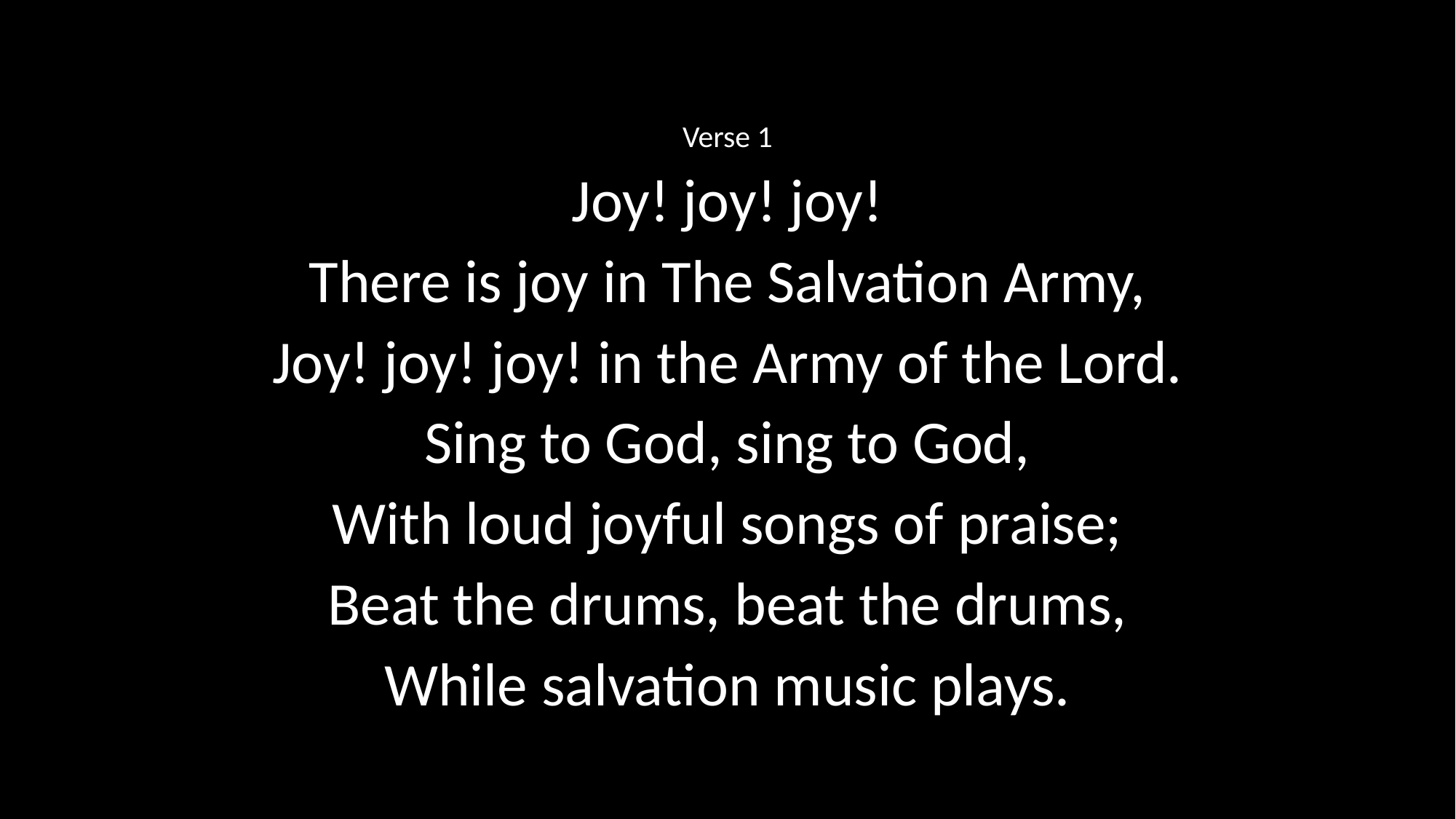

Verse 1
Joy! joy! joy!
There is joy in The Salvation Army,
Joy! joy! joy! in the Army of the Lord.
Sing to God, sing to God,
With loud joyful songs of praise;
Beat the drums, beat the drums,
While salvation music plays.